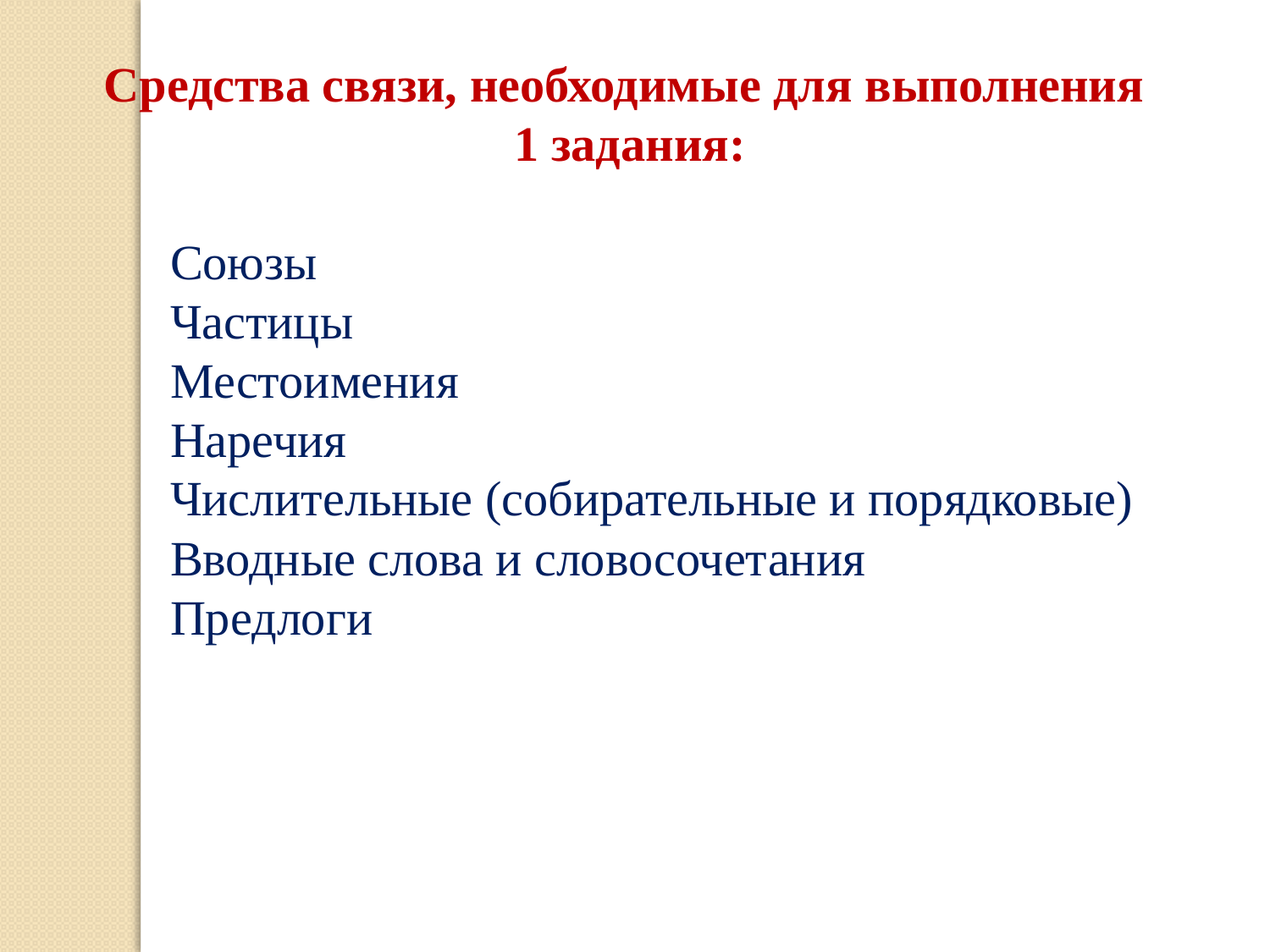

Средства связи, необходимые для выполнения
1 задания:

          Союзы
          Частицы
          Местоимения
          Наречия
          Числительные (собирательные и порядковые)
          Вводные слова и словосочетания
          Предлоги